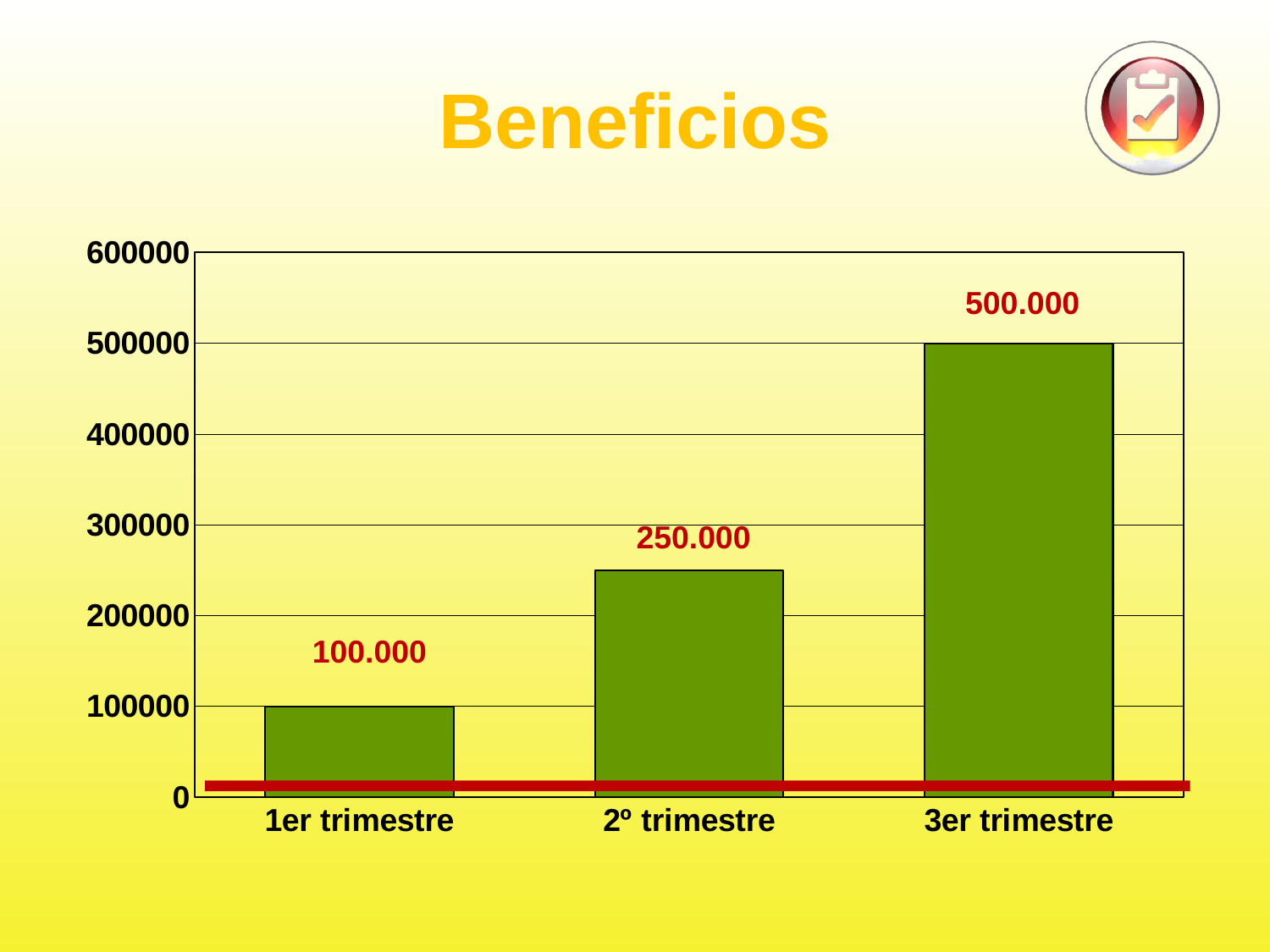

# Beneficios

### Chart

| Category | Ingresos |
|---|---|
| 1er trimestre | 100000.0 |
| 2º trimestre | 250000.0 |
| 3er trimestre | 500000.0 |
500.000
250.000
100.000